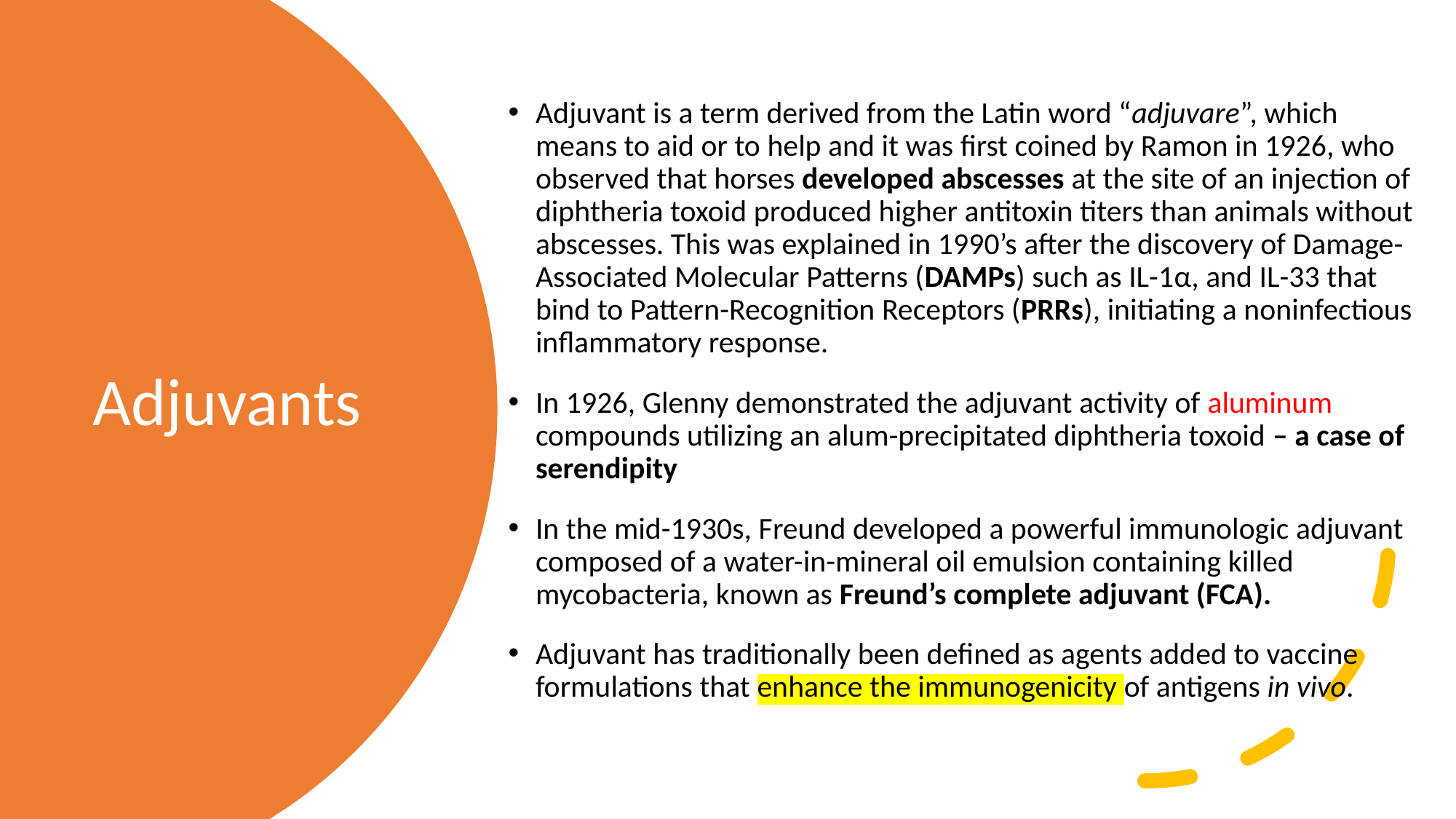

Adjuvant is a term derived from the Latin word “adjuvare”, which means to aid or to help and it was first coined by Ramon in 1926, who observed that horses developed abscesses at the site of an injection of diphtheria toxoid produced higher antitoxin titers than animals without abscesses. This was explained in 1990’s after the discovery of Damage-Associated Molecular Patterns (DAMPs) such as IL-1α, and IL-33 that bind to Pattern-Recognition Receptors (PRRs), initiating a noninfectious inflammatory response.
In 1926, Glenny demonstrated the adjuvant activity of aluminum compounds utilizing an alum-precipitated diphtheria toxoid – a case of serendipity
In the mid-1930s, Freund developed a powerful immunologic adjuvant composed of a water-in-mineral oil emulsion containing killed mycobacteria, known as Freund’s complete adjuvant (FCA).
Adjuvant has traditionally been defined as agents added to vaccine formulations that enhance the immunogenicity of antigens in vivo.
# Adjuvants